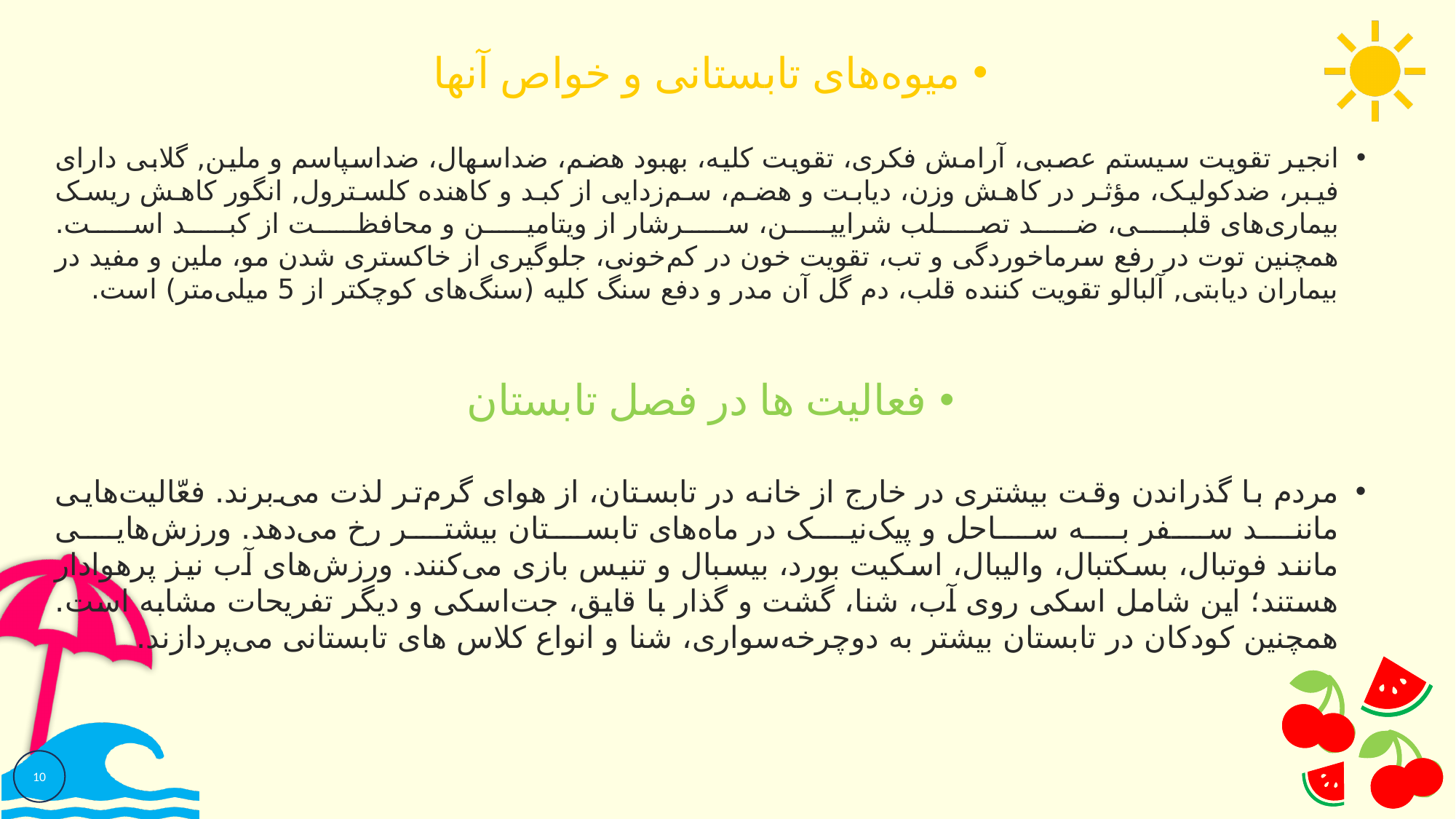

میوه‌های تابستانی و خواص آنها

انجیر تقویت سیستم عصبی، آرامش فکری، تقویت کلیه، بهبود هضم، ضداسهال، ضداسپاسم و ملین, گلابی دارای فیبر، ضدکولیک، مؤثر در کاهش وزن، دیابت و هضم، سم‌زدایی از کبد و کاهنده کلسترول, انگور کاهش ریسک بیماری‌های قلبی، ضد تصلب شرایین، سرشار از ویتامین و محافظت از کبد است.
همچنین توت در رفع سرماخوردگی و تب، تقویت خون در کم‌خونی، جلوگیری از خاکستری شدن مو، ملین و مفید در بیماران دیابتی, آلبالو تقویت کننده قلب، دم گل آن مدر و دفع سنگ کلیه (سنگ‌های کوچکتر از 5 میلی‌متر) است.
فعالیت‌ ها در فصل تابستان

مردم با گذراندن وقت بیشتری در خارج از خانه در تابستان، از هوای گرم‌تر لذت می‌برند. فعّالیت‌هایی مانند سفر به ساحل و پیک‌نیک در ماه‌های تابستان بیشتر رخ می‌دهد. ورزش‌هایی مانند فوتبال، بسکتبال، والیبال، اسکیت بورد، بیسبال و تنیس بازی می‌کنند. ورزش‌های آب نیز پرهوادار هستند؛ این شامل اسکی روی آب، شنا، گشت و گذار با قایق، جت‌اسکی و دیگر تفریحات مشابه است. همچنین کودکان در تابستان بیشتر به دوچرخه‌سواری، شنا و انواع کلاس های تابستانی می‌پردازند.
10